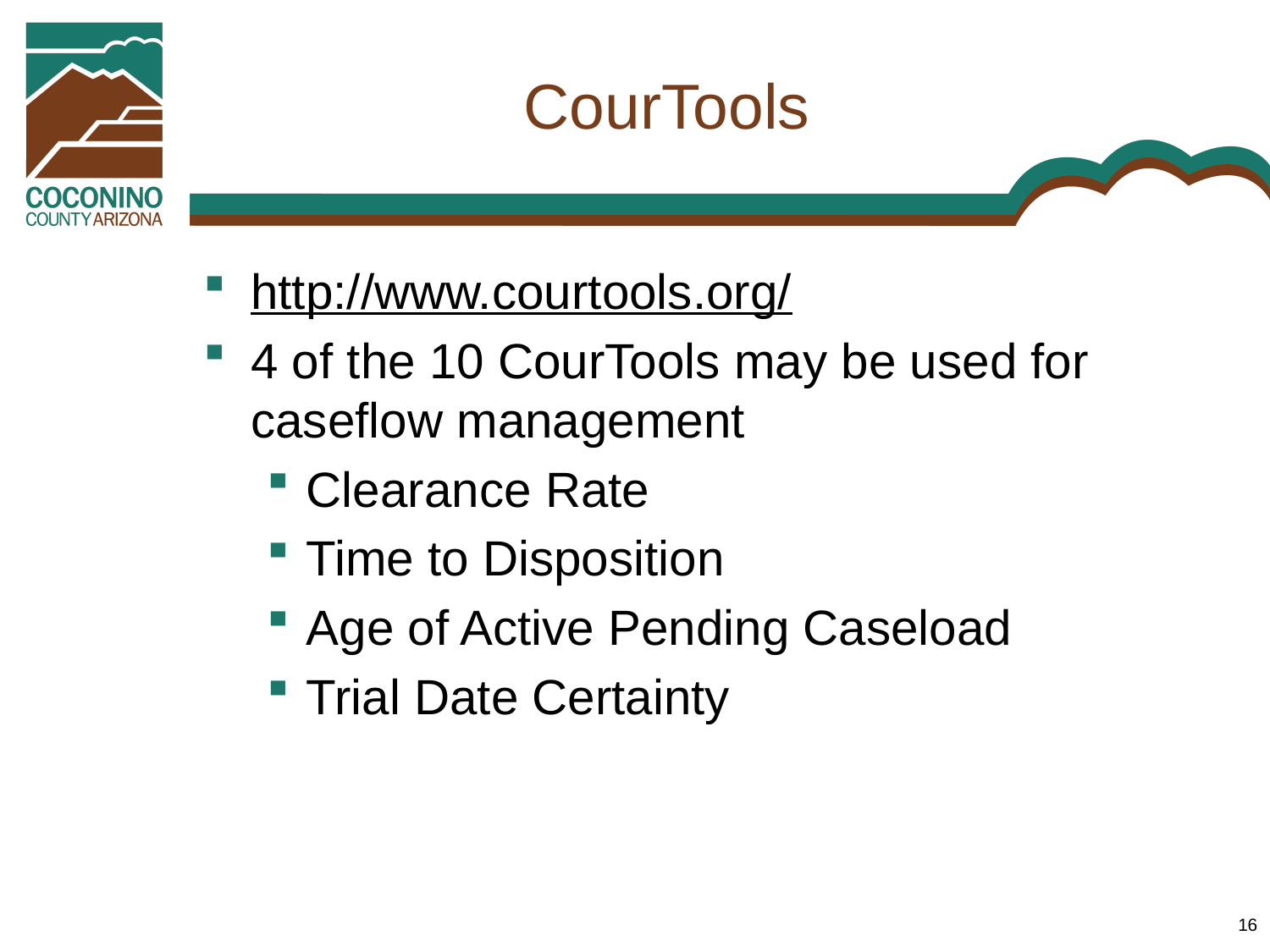

# CourTools
http://www.courtools.org/
4 of the 10 CourTools may be used for caseflow management
Clearance Rate
Time to Disposition
Age of Active Pending Caseload
Trial Date Certainty